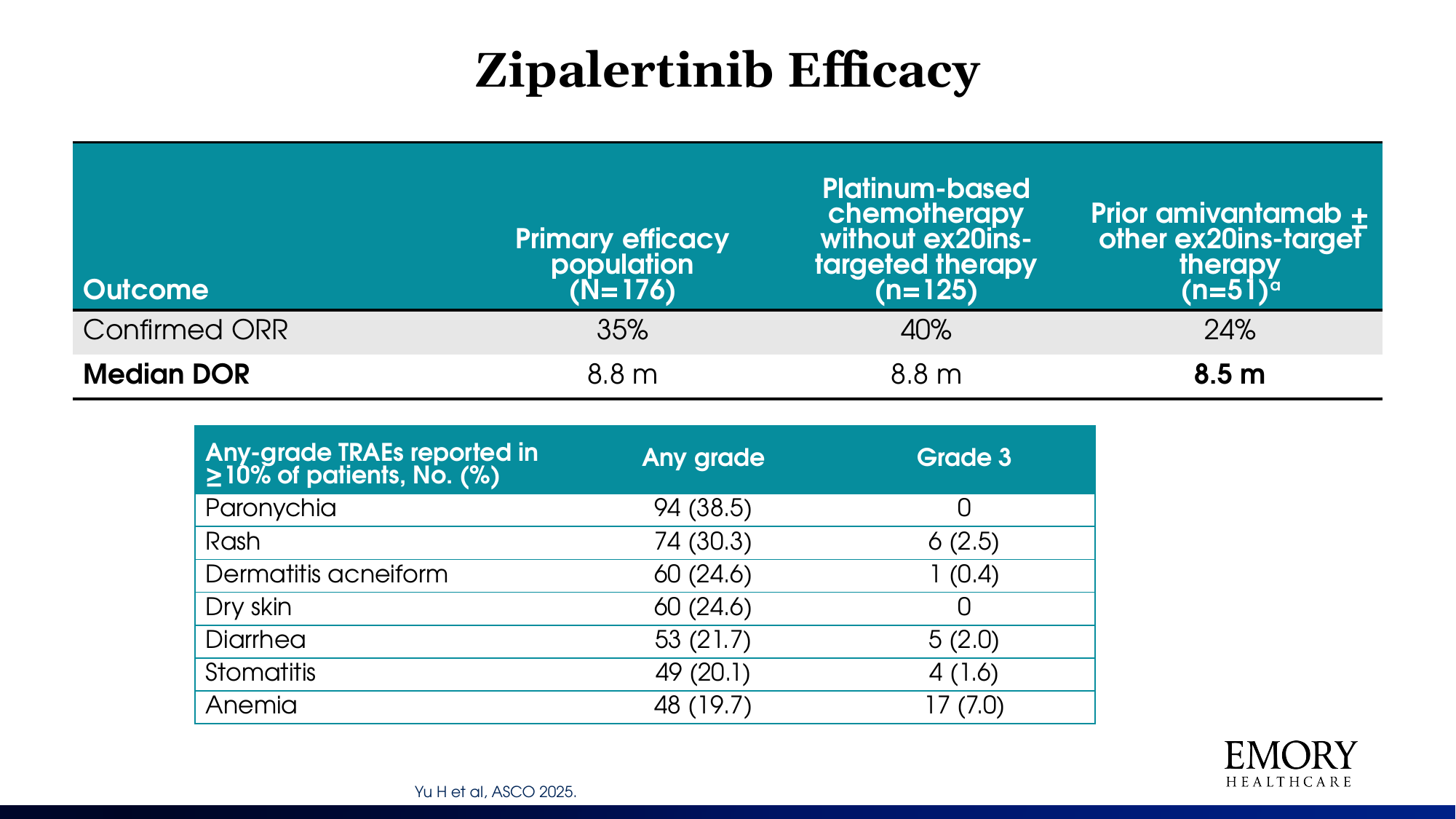

# Zipalertinib Efficacy
| Outcome | Primary efficacy population (N=176) | Platinum-based chemotherapy without ex20ins-targeted therapy (n=125) | Prior amivantamab ± other ex20ins-target therapy (n=51)a |
| --- | --- | --- | --- |
| Confirmed ORR | 35% | 40% | 24% |
| Median DOR | 8.8 m | 8.8 m | 8.5 m |
| Any-grade TRAEs reported in ≥10% of patients, No. (%) | Any grade | Grade 3 |
| --- | --- | --- |
| Paronychia | 94 (38.5) | 0 |
| Rash | 74 (30.3) | 6 (2.5) |
| Dermatitis acneiform | 60 (24.6) | 1 (0.4) |
| Dry skin | 60 (24.6) | 0 |
| Diarrhea | 53 (21.7) | 5 (2.0) |
| Stomatitis | 49 (20.1) | 4 (1.6) |
| Anemia | 48 (19.7) | 17 (7.0) |
Yu H et al, ASCO 2025.